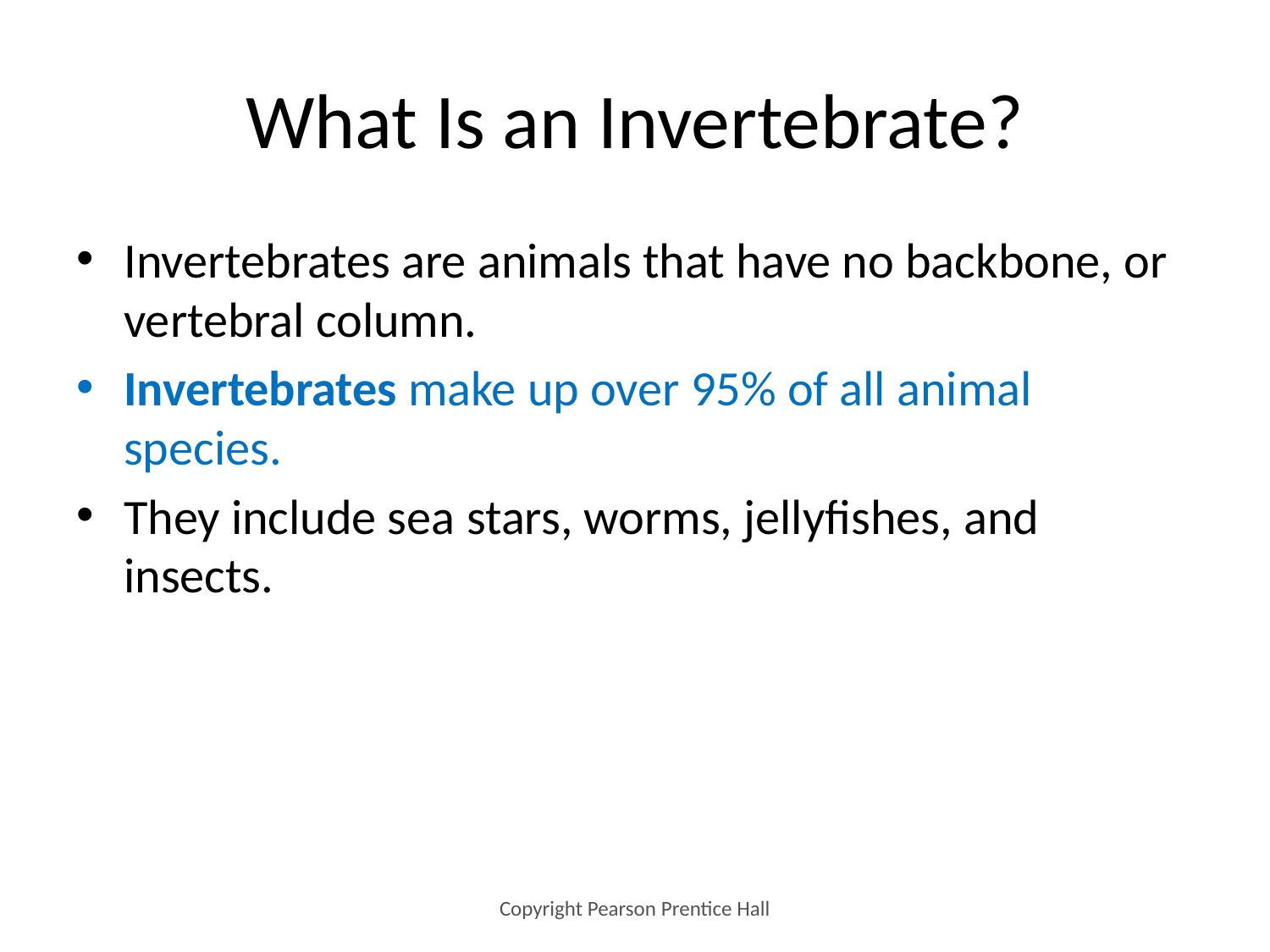

# What Is an Invertebrate?
Invertebrates are animals that have no backbone, or vertebral column.
Invertebrates make up over 95% of all animal species.
They include sea stars, worms, jellyfishes, and insects.

Copyright Pearson Prentice Hall